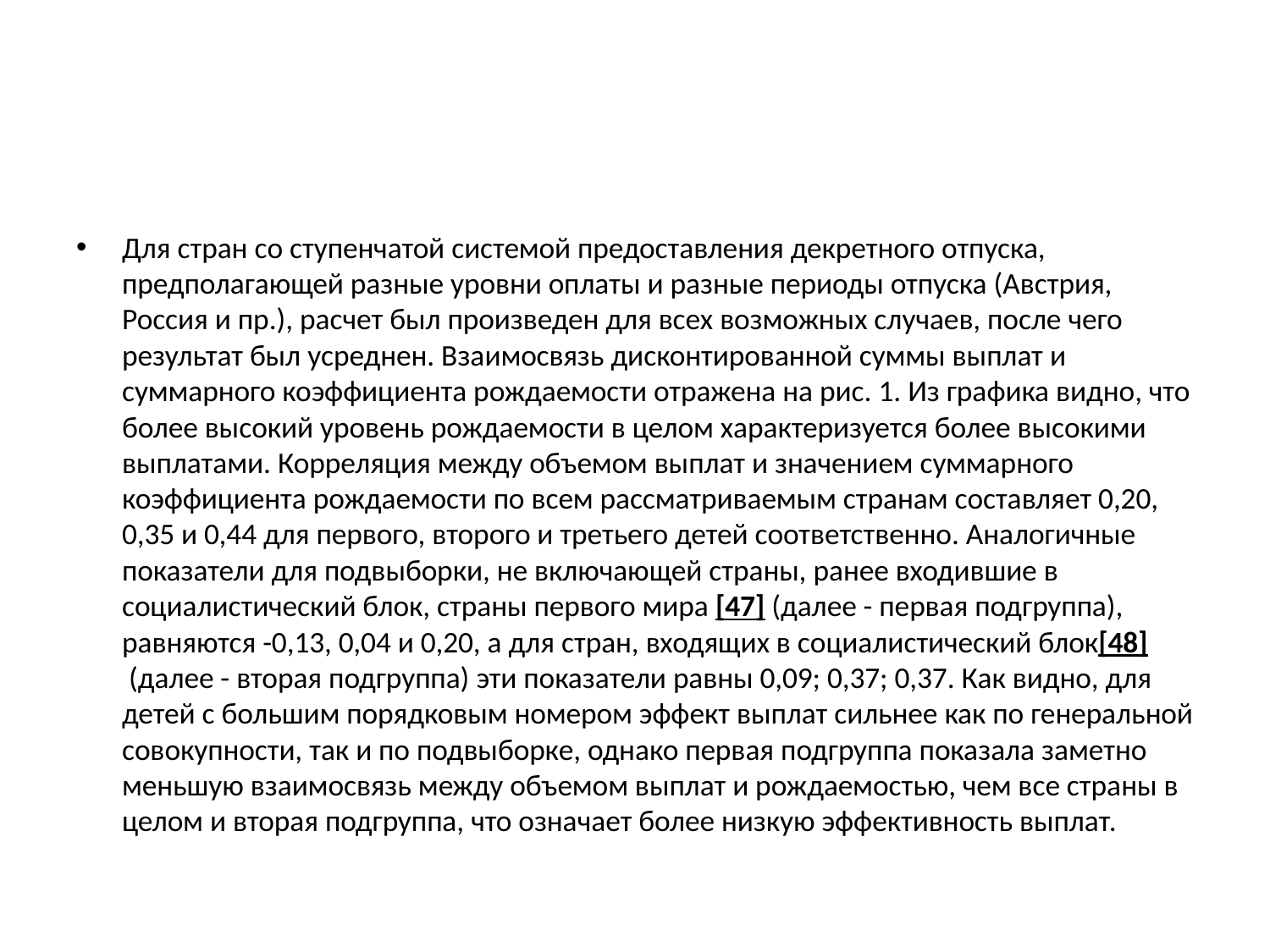

#
Для стран со ступенчатой системой предоставления декретного отпуска, предполагающей разные уровни оплаты и разные периоды отпуска (Австрия, Россия и пр.), расчет был произведен для всех возможных случаев, после чего результат был усреднен. Взаимосвязь дисконтированной суммы выплат и суммарного коэффициента рождаемости отражена на рис. 1. Из графика видно, что более высокий уровень рождаемости в целом характеризуется более высокими выплатами. Корреляция между объемом выплат и значением суммарного коэффициента рождаемости по всем рассматриваемым странам составляет 0,20, 0,35 и 0,44 для первого, второго и третьего детей соответственно. Аналогичные показатели для подвыборки, не включающей страны, ранее входившие в социалистический блок, страны первого мира [47] (далее - первая подгруппа), равняются -0,13, 0,04 и 0,20, а для стран, входящих в социалистический блок[48] (далее - вторая подгруппа) эти показатели равны 0,09; 0,37; 0,37. Как видно, для детей с большим порядковым номером эффект выплат сильнее как по генеральной совокупности, так и по подвыборке, однако первая подгруппа показала заметно меньшую взаимосвязь между объемом выплат и рождаемостью, чем все страны в целом и вторая подгруппа, что означает более низкую эффективность выплат.